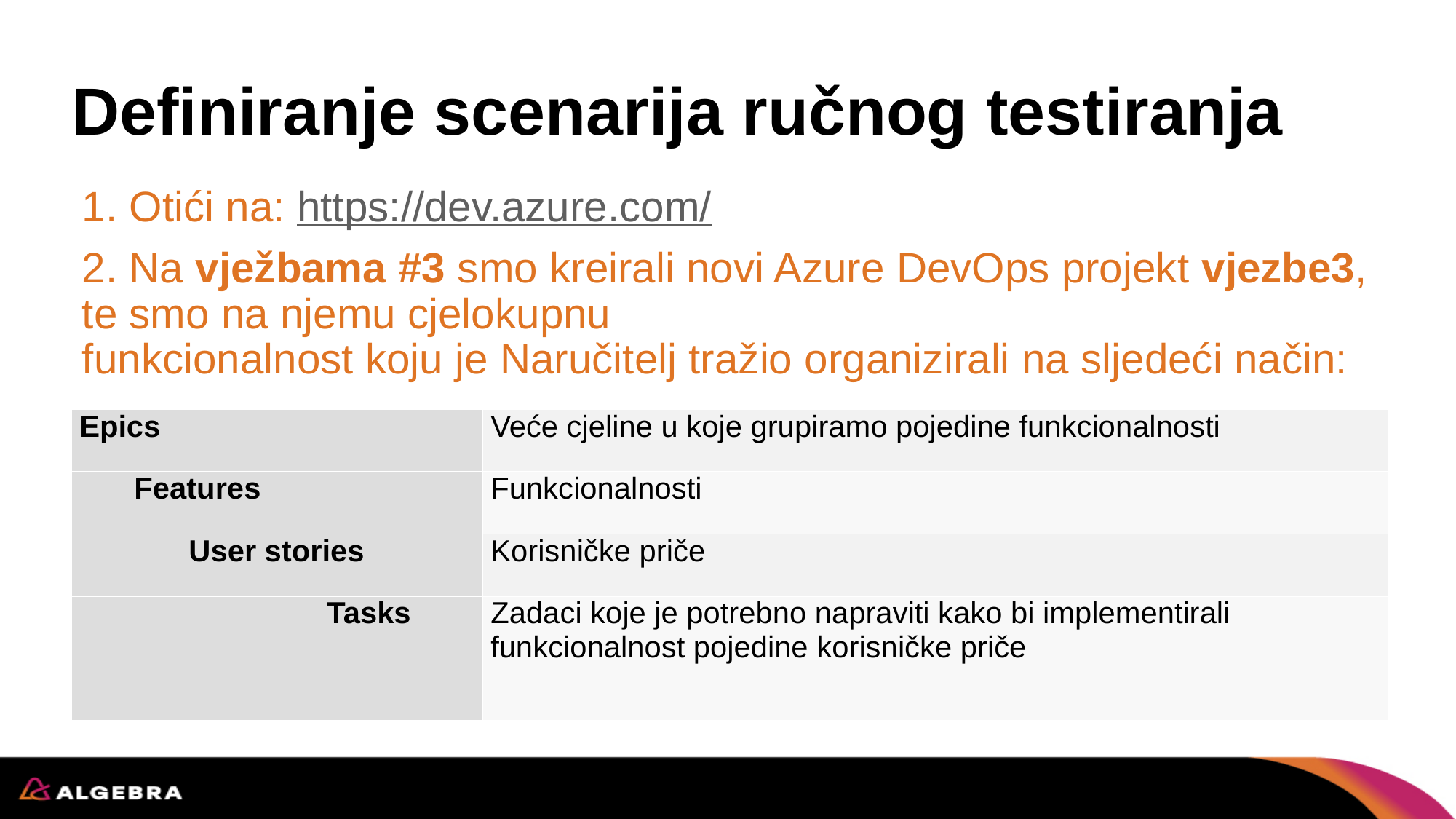

# Definiranje scenarija ručnog testiranja
1. Otići na: https://dev.azure.com/
2. Na vježbama #3 smo kreirali novi Azure DevOps projekt vjezbe3, te smo na njemu cjelokupnu
funkcionalnost koju je Naručitelj tražio organizirali na sljedeći način:

| Epics | Veće cjeline u koje grupiramo pojedine funkcionalnosti |
| --- | --- |
| Features | Funkcionalnosti |
| User stories | Korisničke priče |
| Tasks | Zadaci koje je potrebno napraviti kako bi implementirali funkcionalnost pojedine korisničke priče |